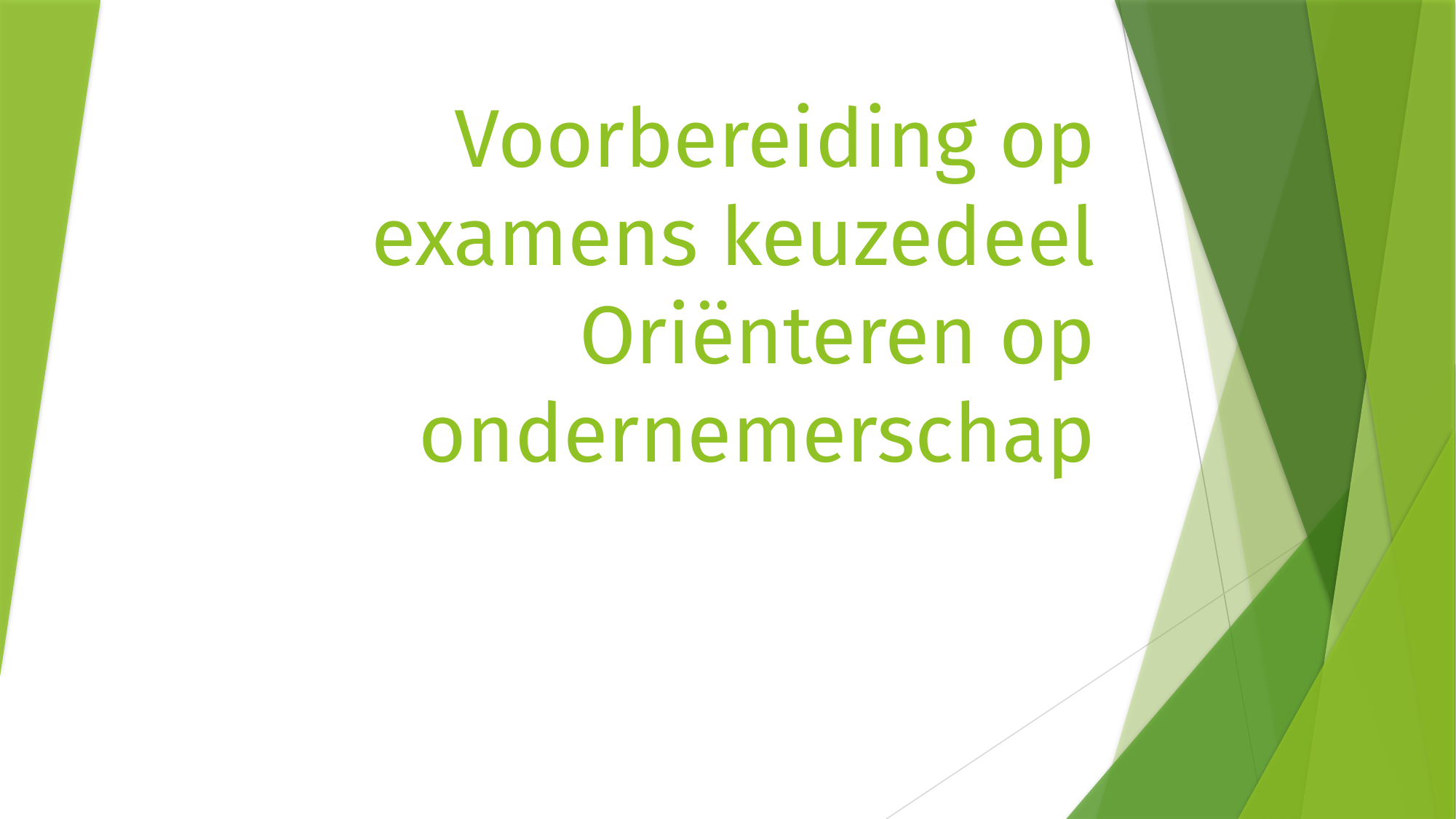

# Voorbereiding op examens keuzedeel Oriënteren op ondernemerschap